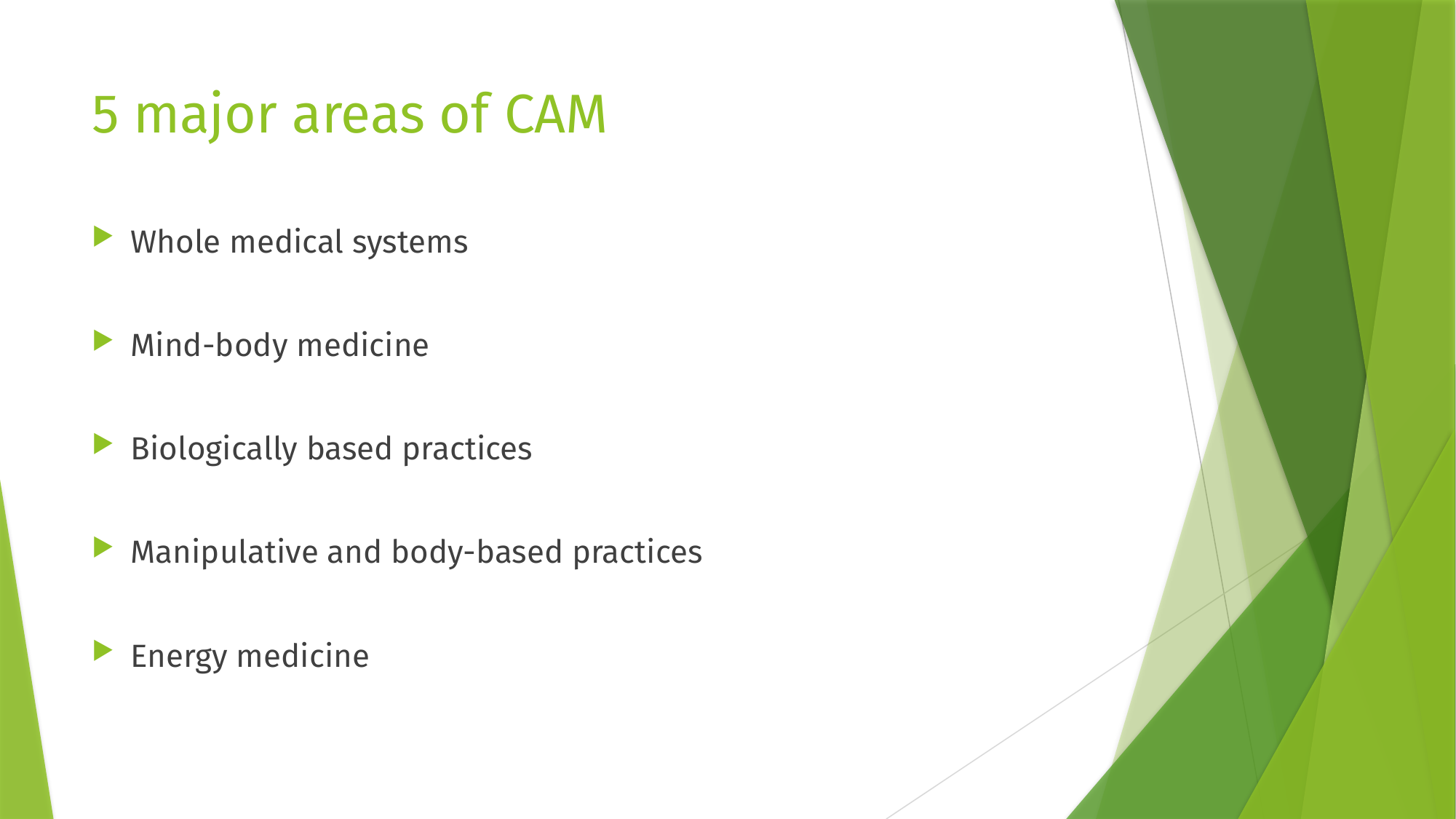

# 5 major areas of CAM
Whole medical systems

Mind-body medicine

Biologically based practices

Manipulative and body-based practices

Energy medicine